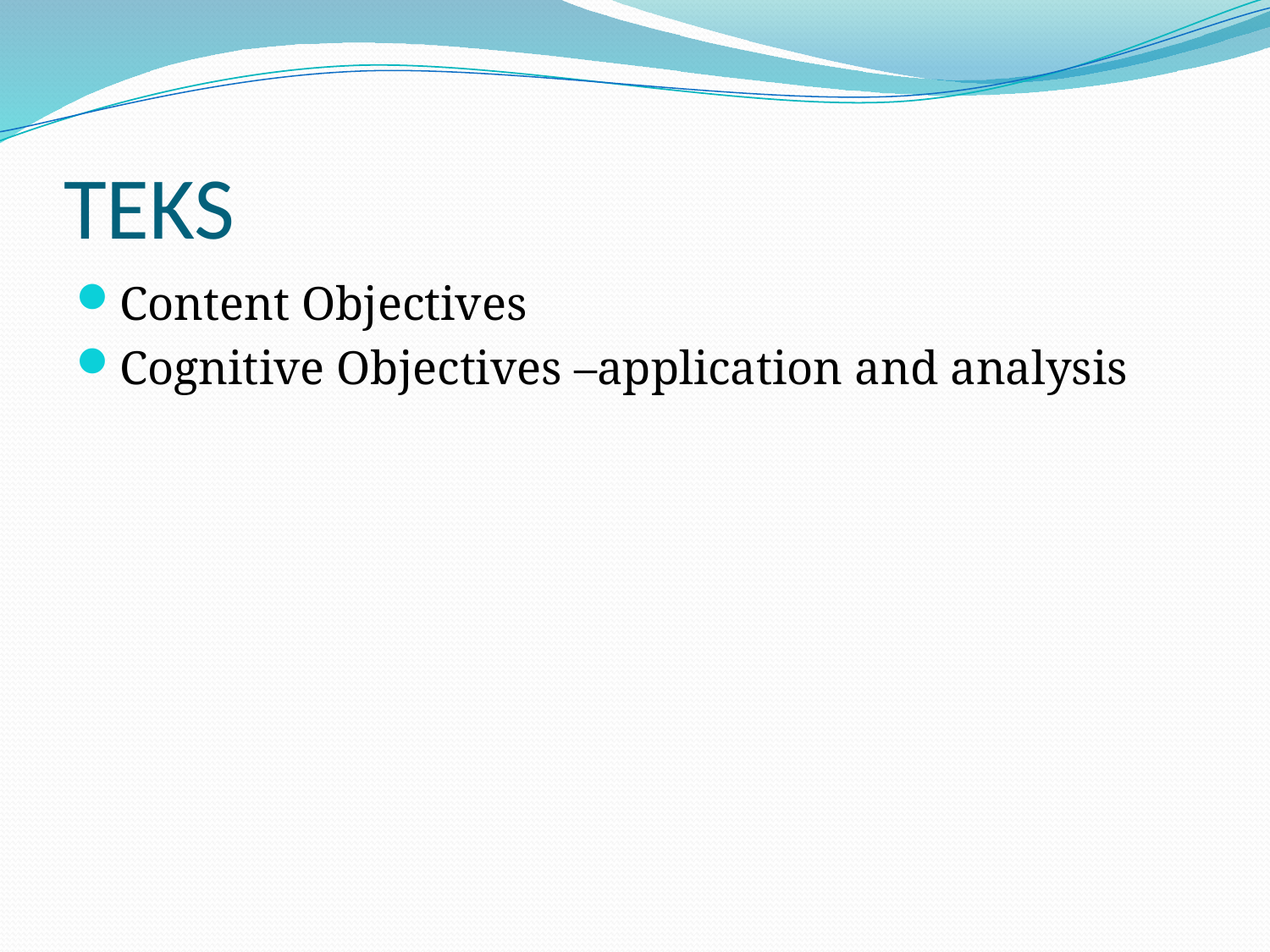

# TEKS
Content Objectives
Cognitive Objectives –application and analysis